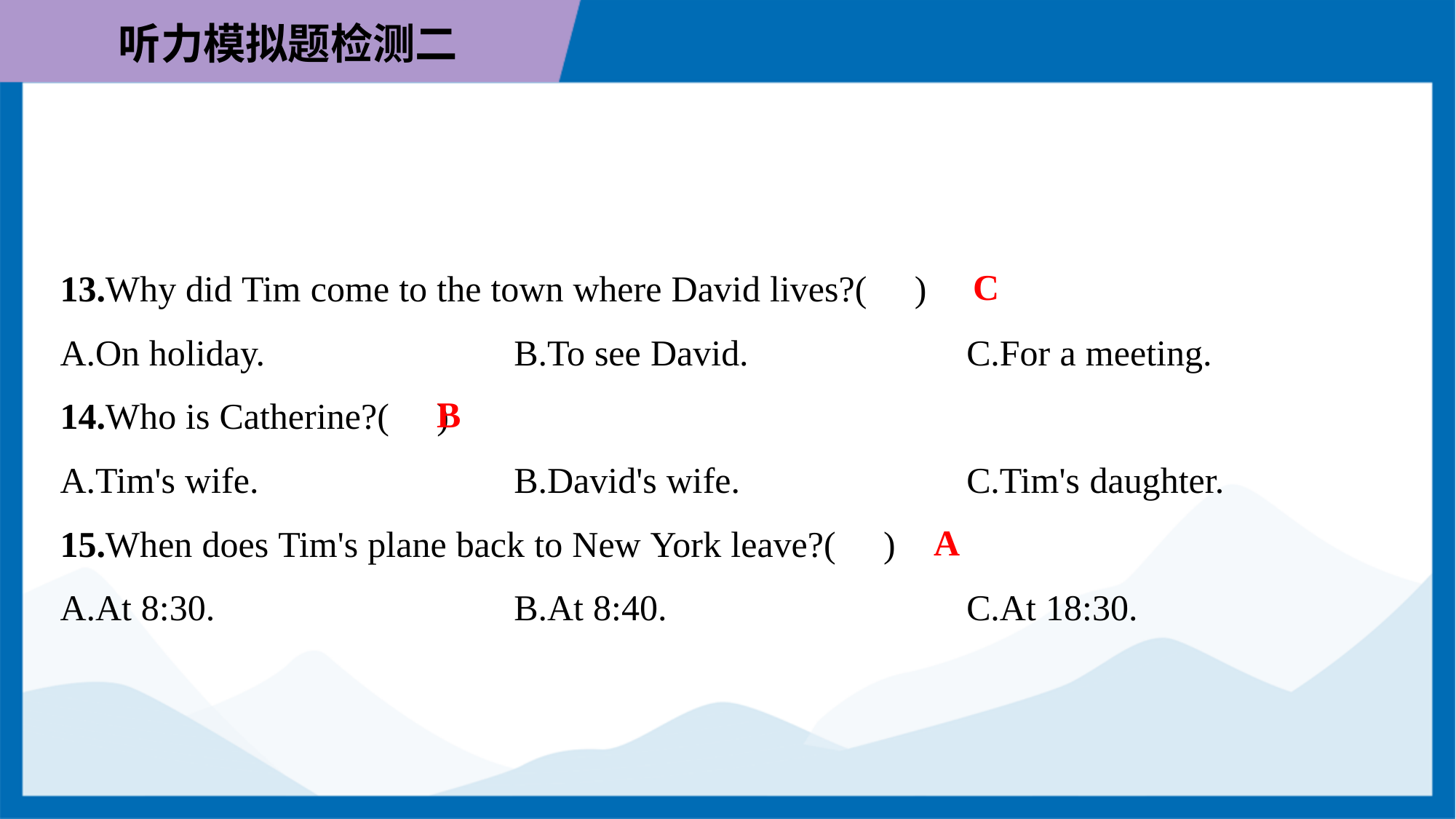

C
13.Why did Tim come to the town where David lives?(     )
A.On holiday.	B.To see David.	C.For a meeting.
B
14.Who is Catherine?(     )
A.Tim's wife.	B.David's wife.	C.Tim's daughter.
A
15.When does Tim's plane back to New York leave?(     )
A.At 8:30.	B.At 8:40.	C.At 18:30.